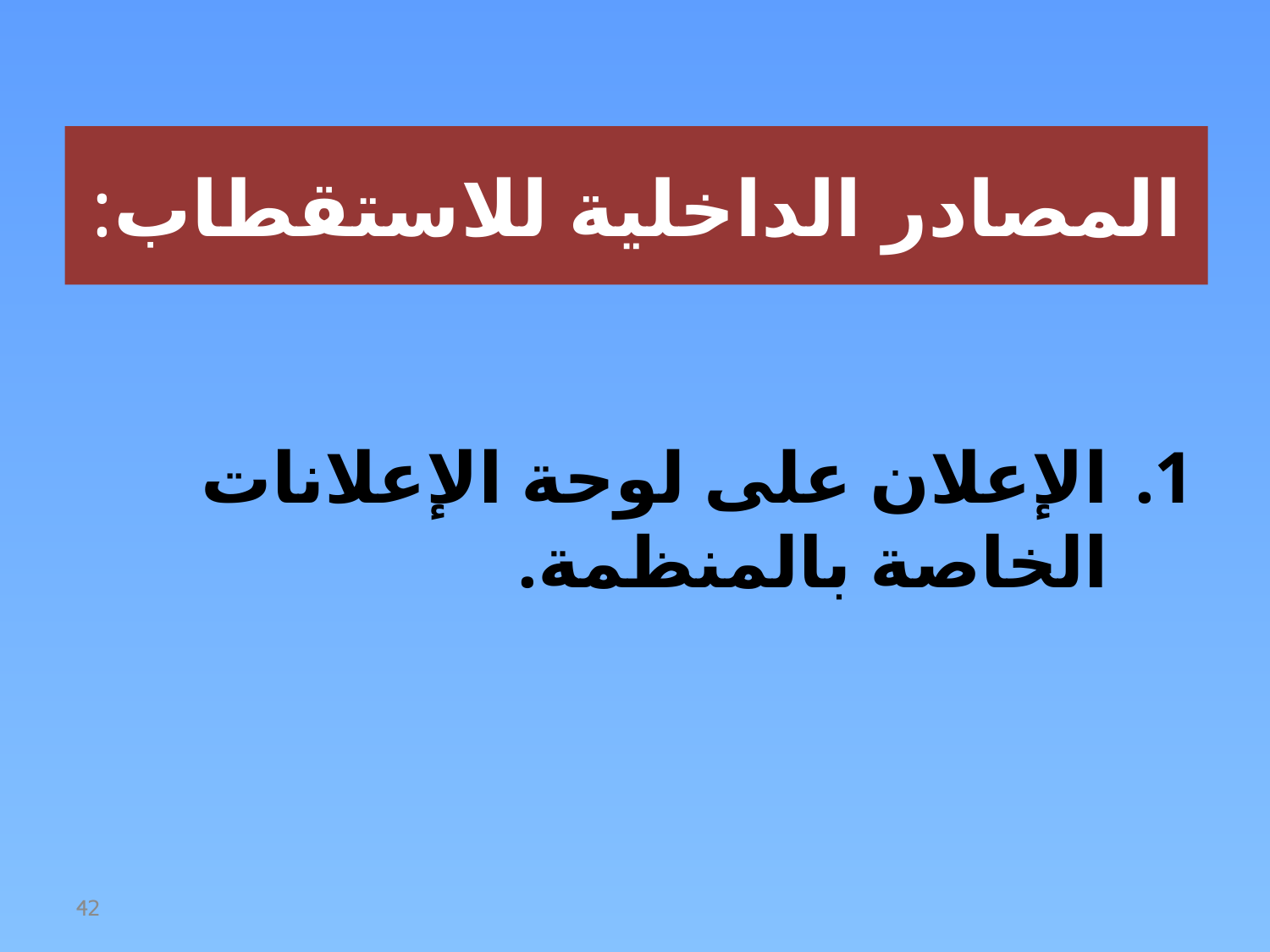

# المصادر الداخلية للاستقطاب:
الإعلان على لوحة الإعلانات الخاصة بالمنظمة.

42